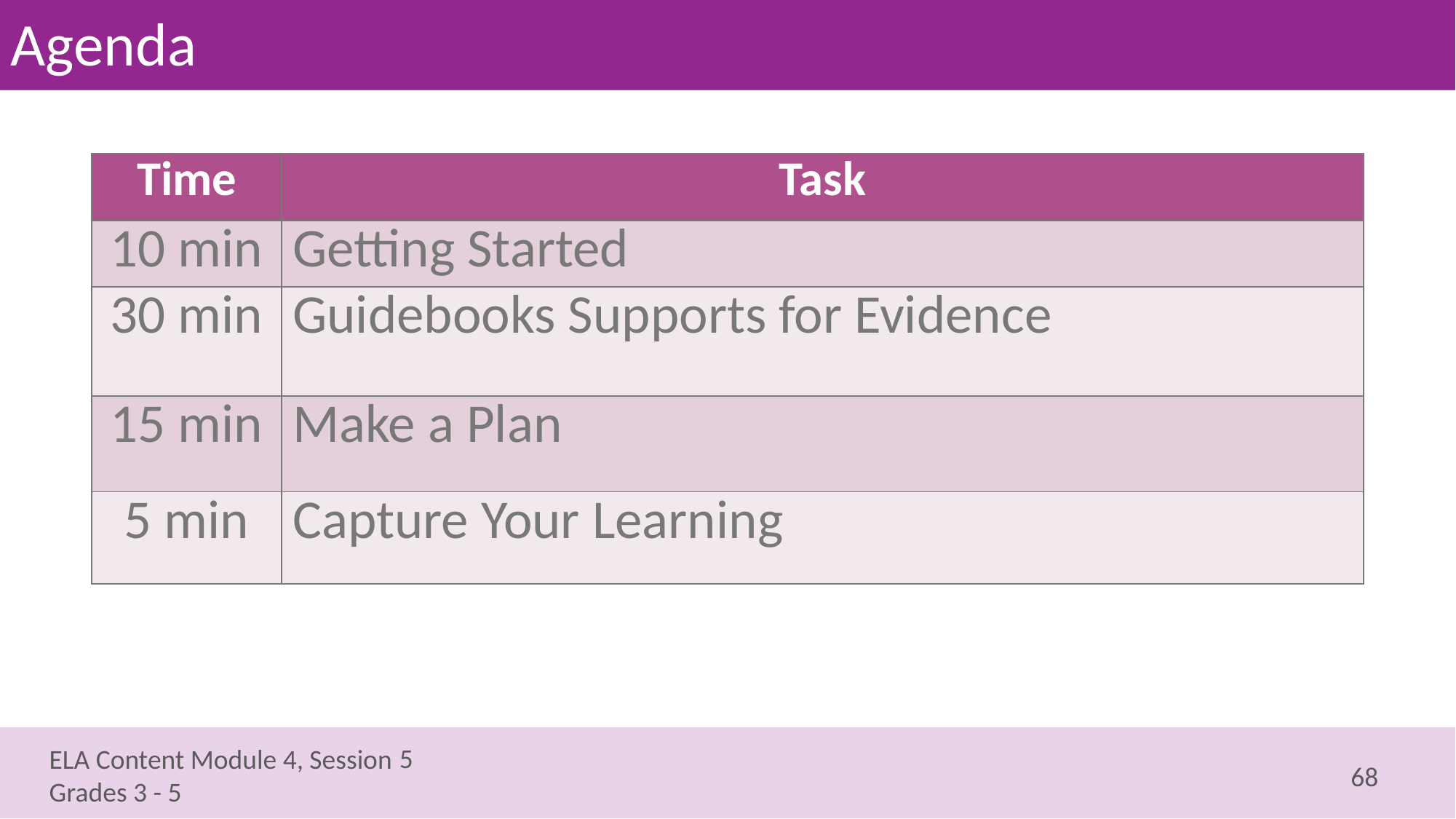

# Agenda
| Time | Task |
| --- | --- |
| 10 min | Getting Started |
| 30 min | Guidebooks Supports for Evidence |
| 15 min | Make a Plan |
| 5 min | Capture Your Learning |
5
68